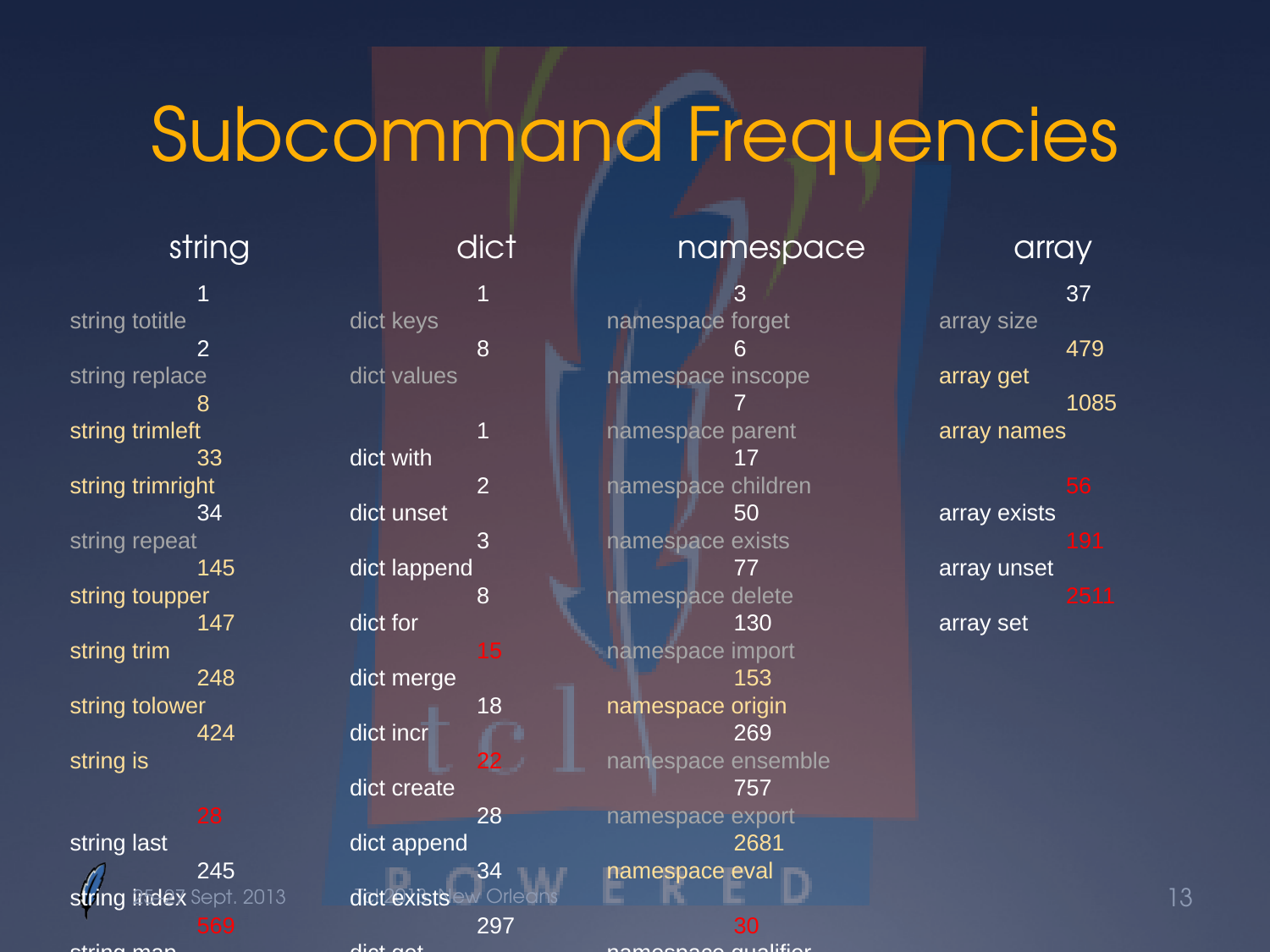

# Subcommand Frequencies
string
dict
namespace
array
	1	string totitle
	2	string replace
	8	string trimleft
	33	string trimright
	34	string repeat
	145	string toupper
	147	string trim
	248	string tolower
	424	string is

	28	string last
	245	string index
	569	string map
	674	string first
	898	string match
	892	string range
	1100	string length
	2129	string equal
	5971	string compare
 	1	dict keys
	8	dict values

	1	dict with
	2	dict unset
	3	dict lappend
	8	dict for
	15	dict merge
	18	dict incr
	22	dict create
	28	dict append
	34	dict exists
	297	dict get
	347	dict set
	3	namespace forget
	6	namespace inscope
	7	namespace parent
	17	namespace children
	50	namespace exists
	77	namespace delete
	130	namespace import
	153	namespace origin
	269	namespace ensemble
	757	namespace export
	2681	namespace eval

	30	namespace qualifier
	56	namespace which
	116	namespace code
	132	namespace upvar
	206	namespace tail
	272	namespace current
	37	array size
	479	array get
	1085	array names

	56	array exists
	191	array unset
	2511	array set
25–27 Sept. 2013
Tcl 2013, New Orleans
13